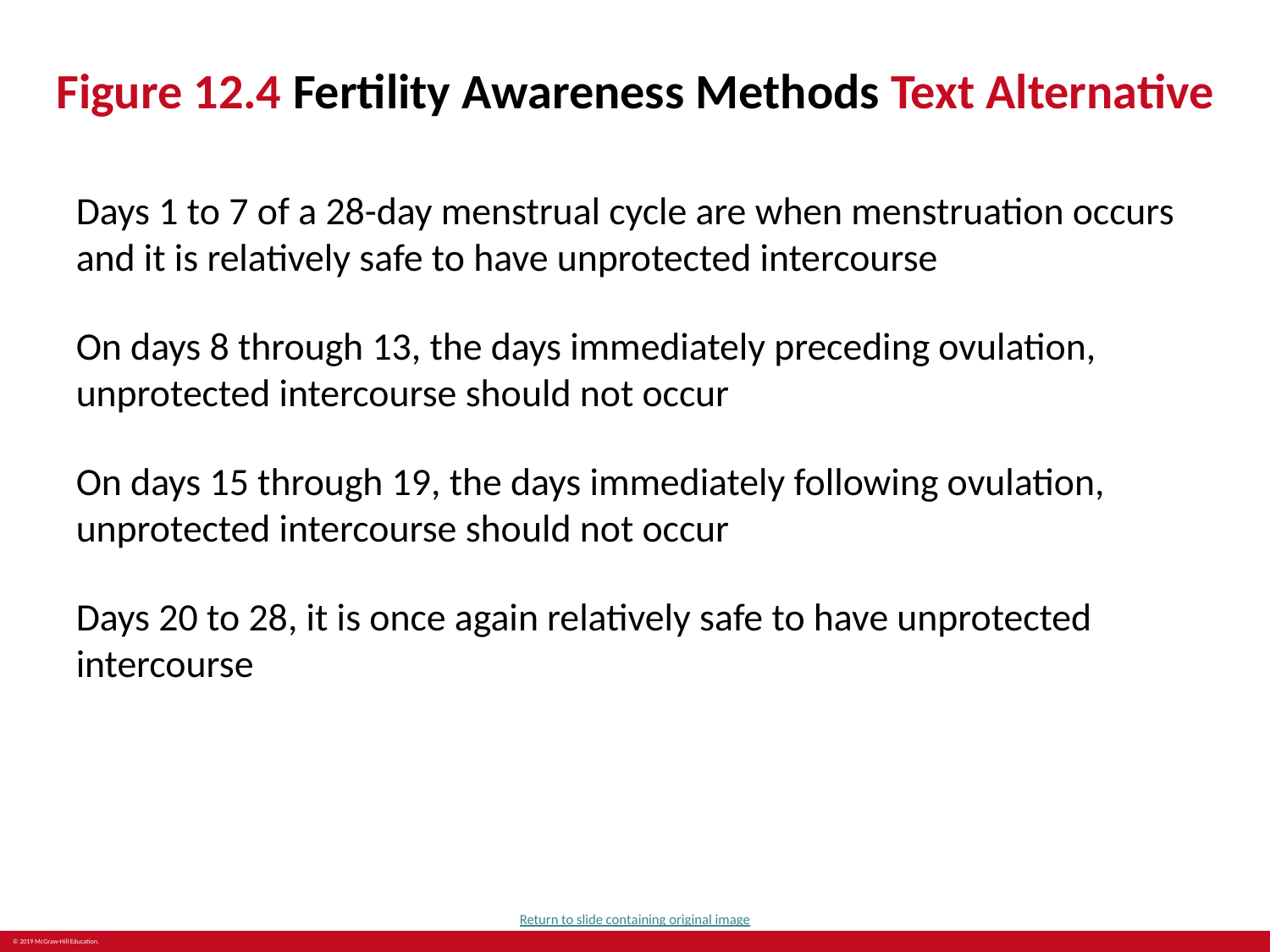

# Figure 12.4 Fertility Awareness Methods Text Alternative
Days 1 to 7 of a 28-day menstrual cycle are when menstruation occurs and it is relatively safe to have unprotected intercourse
On days 8 through 13, the days immediately preceding ovulation, unprotected intercourse should not occur
On days 15 through 19, the days immediately following ovulation, unprotected intercourse should not occur
Days 20 to 28, it is once again relatively safe to have unprotected intercourse
Return to slide containing original image